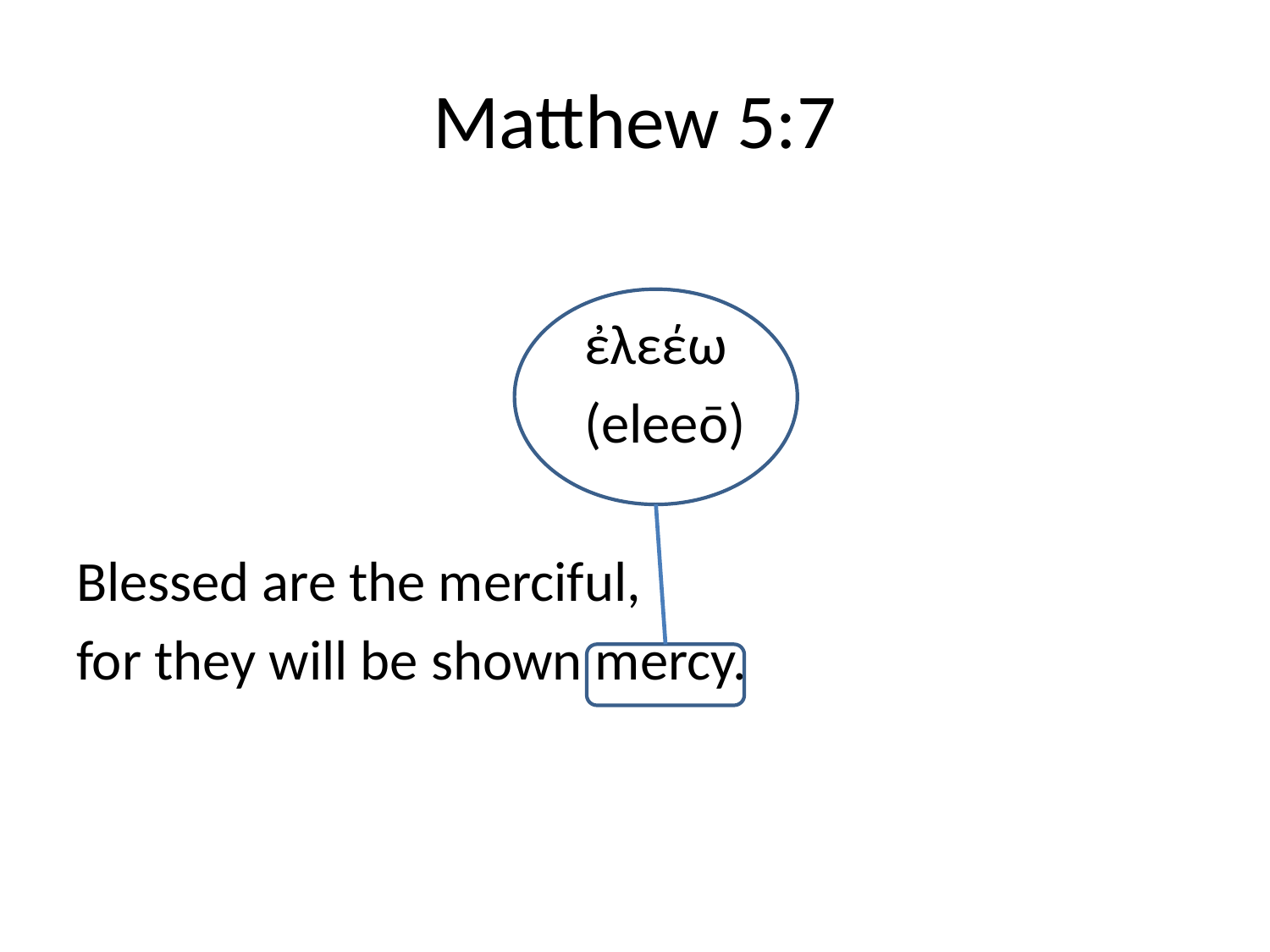

# Matthew 5:7

				ἐλεέω
				(eleeō)

Blessed are the merciful,
for they will be shown mercy.